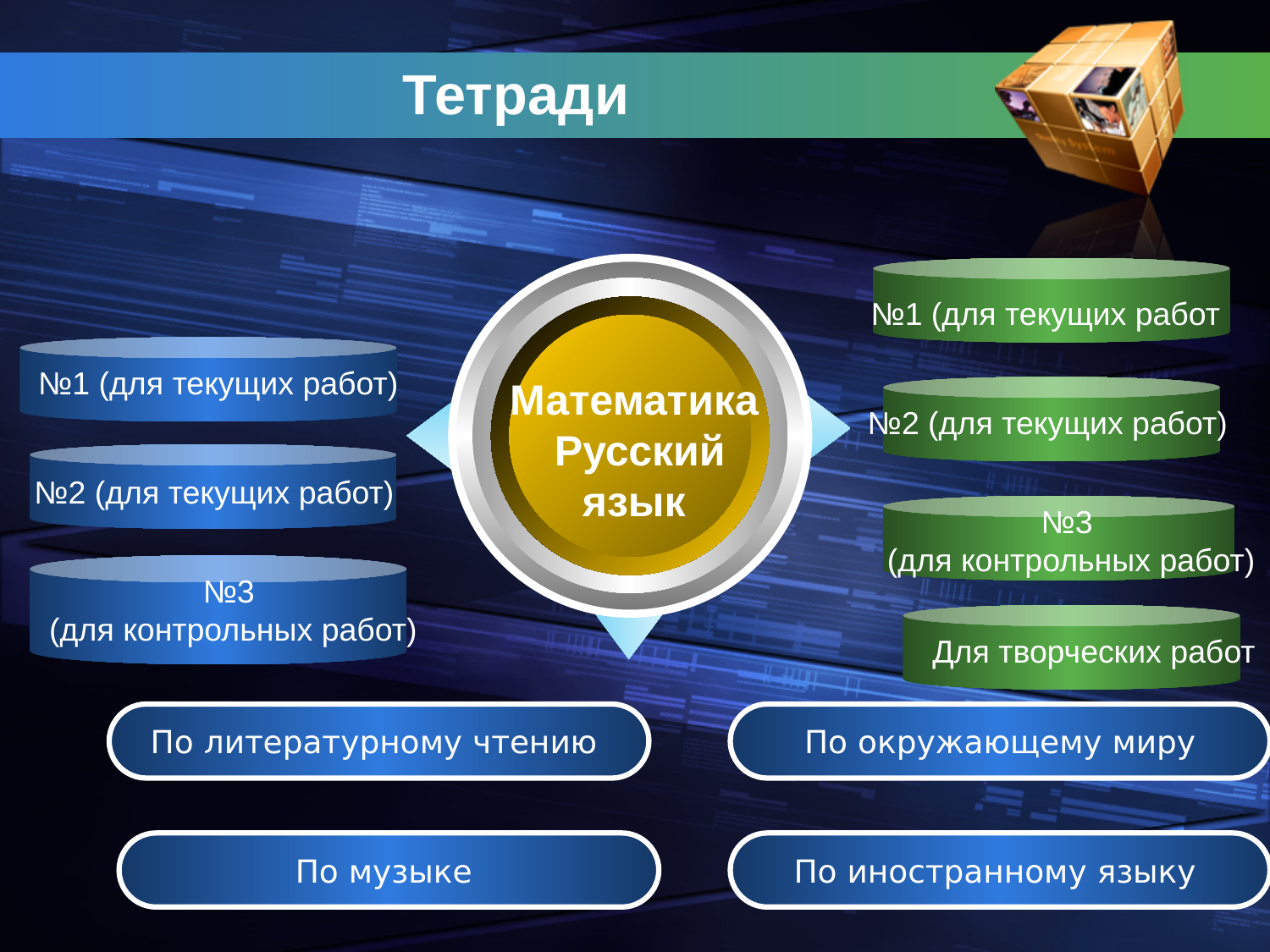

# Тетради

№1 (для текущих работ

№1 (для текущих работ)
Математика
Русский язык

№2 (для текущих работ)

№2 (для текущих работ)
№3
(для контрольных работ)

№3
(для контрольных работ)

Для творческих работ
По литературному чтению
По окружающему миру
По музыке
По иностранному языку